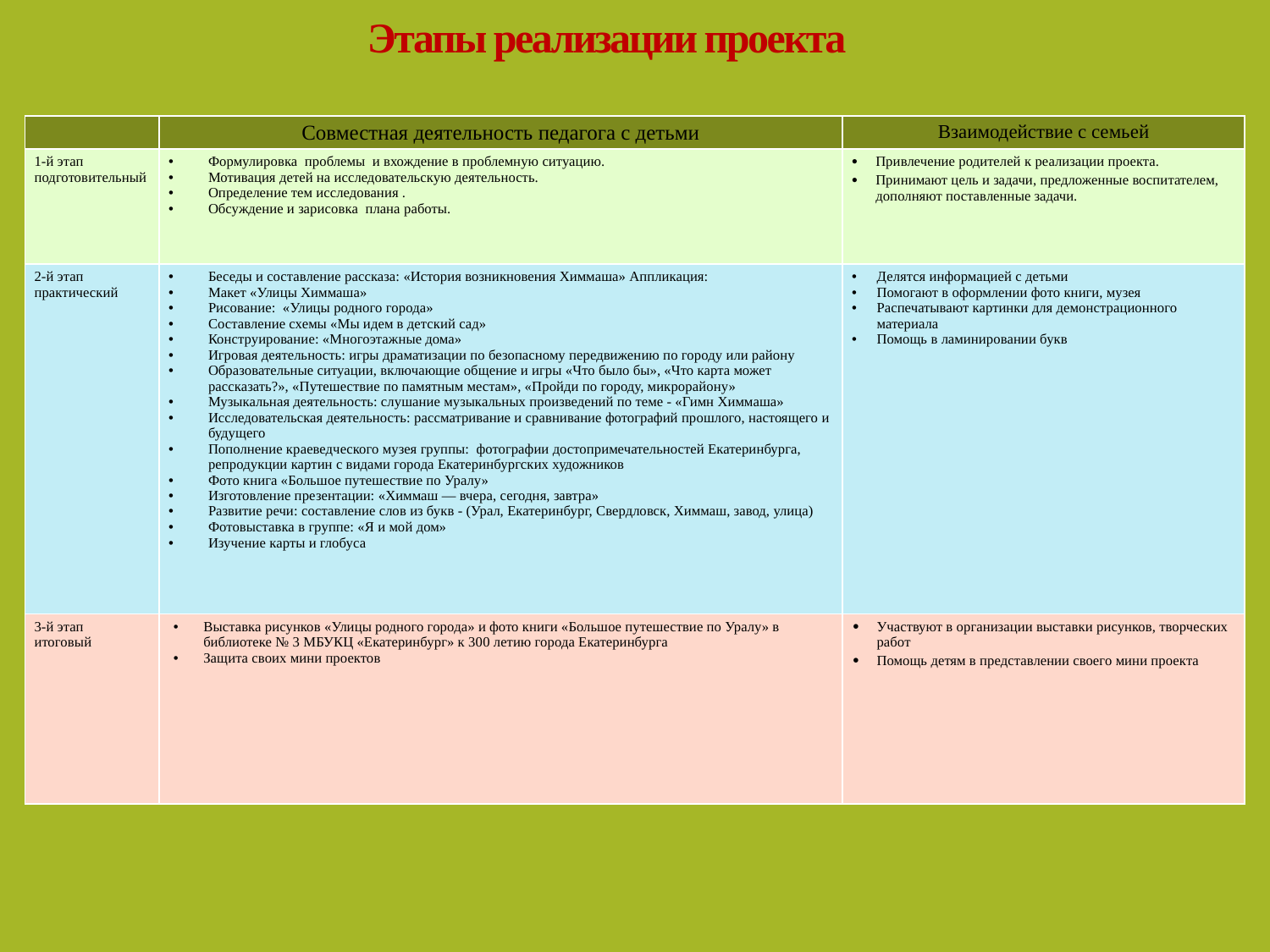

# Этапы реализации проекта
|  | Совместная деятельность педагога с детьми | Взаимодействие с семьей |
| --- | --- | --- |
| 1-й этап подготовительный | Формулировка проблемы и вхождение в проблемную ситуацию. Мотивация детей на исследовательскую деятельность. Определение тем исследования . Обсуждение и зарисовка плана работы. | Привлечение родителей к реализации проекта. Принимают цель и задачи, предложенные воспитателем, дополняют поставленные задачи. |
| 2-й этап практический | Беседы и составление рассказа: «История возникновения Химмаша» Аппликация: Макет «Улицы Химмаша» Рисование: «Улицы родного города» Составление схемы «Мы идем в детский сад» Конструирование: «Многоэтажные дома» Игровая деятельность: игры драматизации по безопасному передвижению по городу или району Образовательные ситуации, включающие общение и игры «Что было бы», «Что карта может рассказать?», «Путешествие по памятным местам», «Пройди по городу, микрорайону» Музыкальная деятельность: слушание музыкальных произведений по теме - «Гимн Химмаша» Исследовательская деятельность: рассматривание и сравнивание фотографий прошлого, настоящего и будущего Пополнение краеведческого музея группы: фотографии достопримечательностей Екатеринбурга, репродукции картин с видами города Екатеринбургских художников Фото книга «Большое путешествие по Уралу» Изготовление презентации: «Химмаш — вчера, сегодня, завтра» Развитие речи: составление слов из букв - (Урал, Екатеринбург, Свердловск, Химмаш, завод, улица) Фотовыставка в группе: «Я и мой дом» Изучение карты и глобуса | Делятся информацией с детьми Помогают в оформлении фото книги, музея Распечатывают картинки для демонстрационного материала Помощь в ламинировании букв |
| 3-й этап итоговый | Выставка рисунков «Улицы родного города» и фото книги «Большое путешествие по Уралу» в библиотеке № 3 МБУКЦ «Екатеринбург» к 300 летию города Екатеринбурга Защита своих мини проектов | Участвуют в организации выставки рисунков, творческих работ Помощь детям в представлении своего мини проекта |